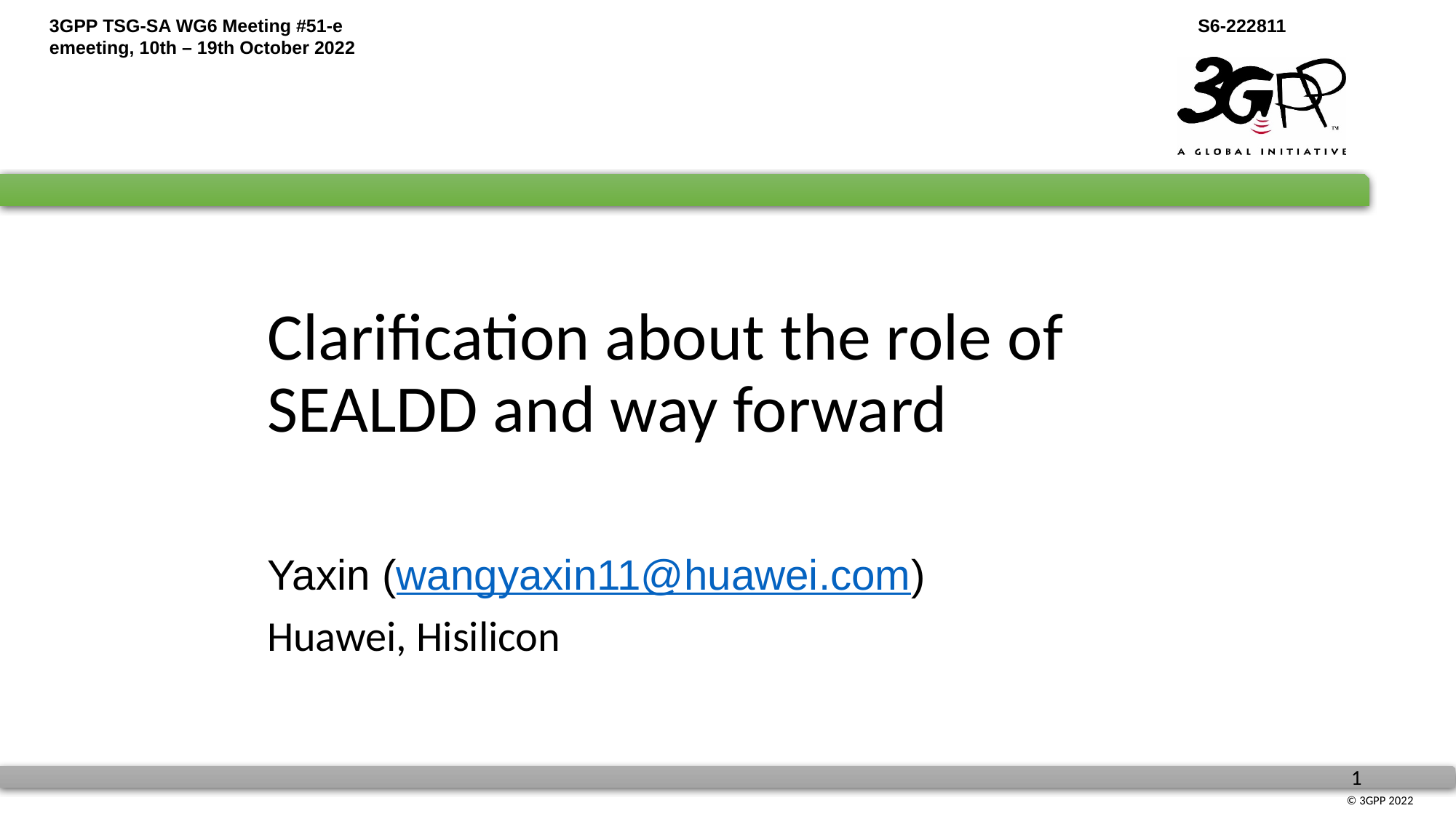

# Clarification about the role of SEALDD and way forward
Yaxin (wangyaxin11@huawei.com)
Huawei, Hisilicon